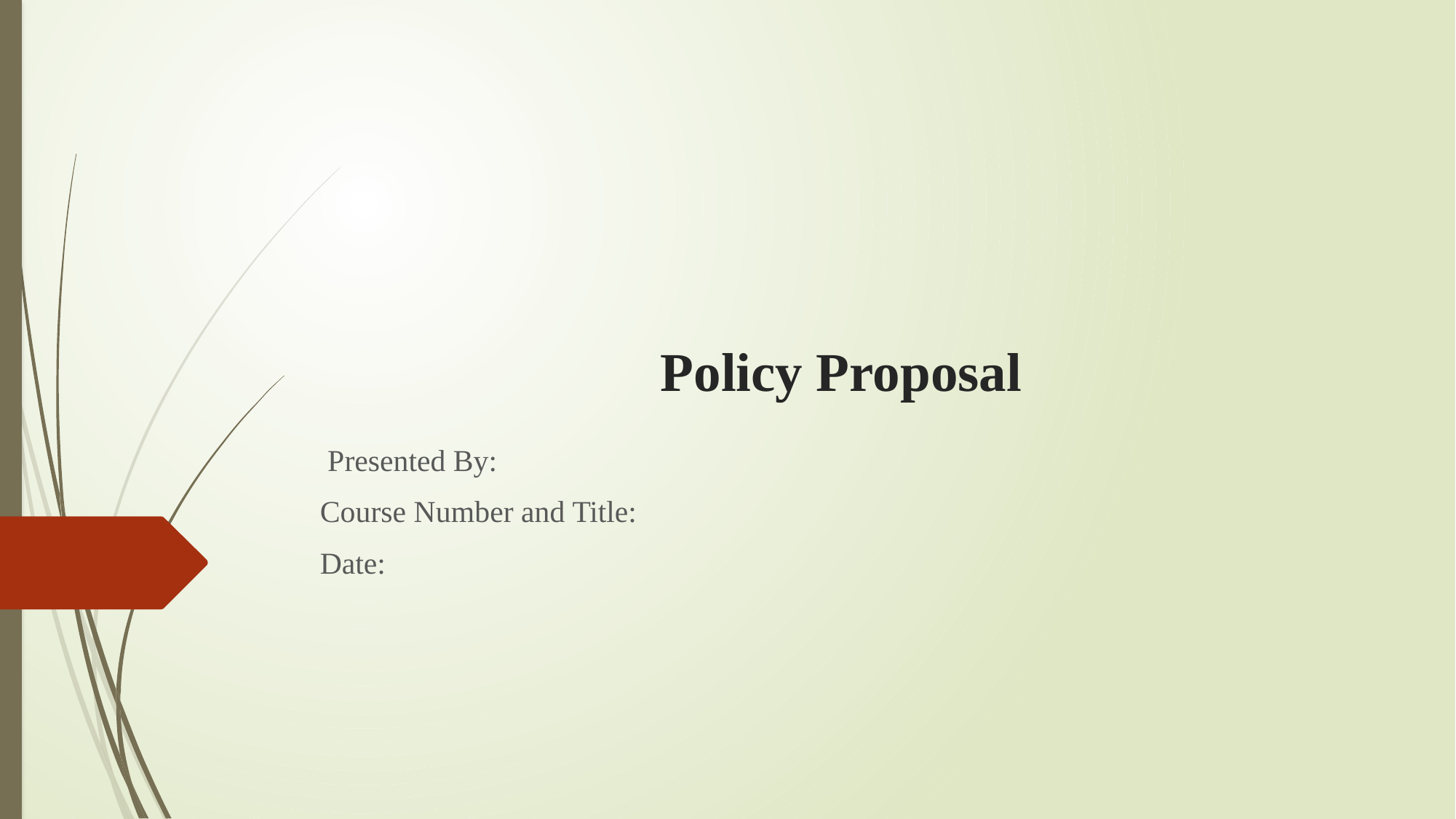

# Policy Proposal
 Presented By:
Course Number and Title:
Date: